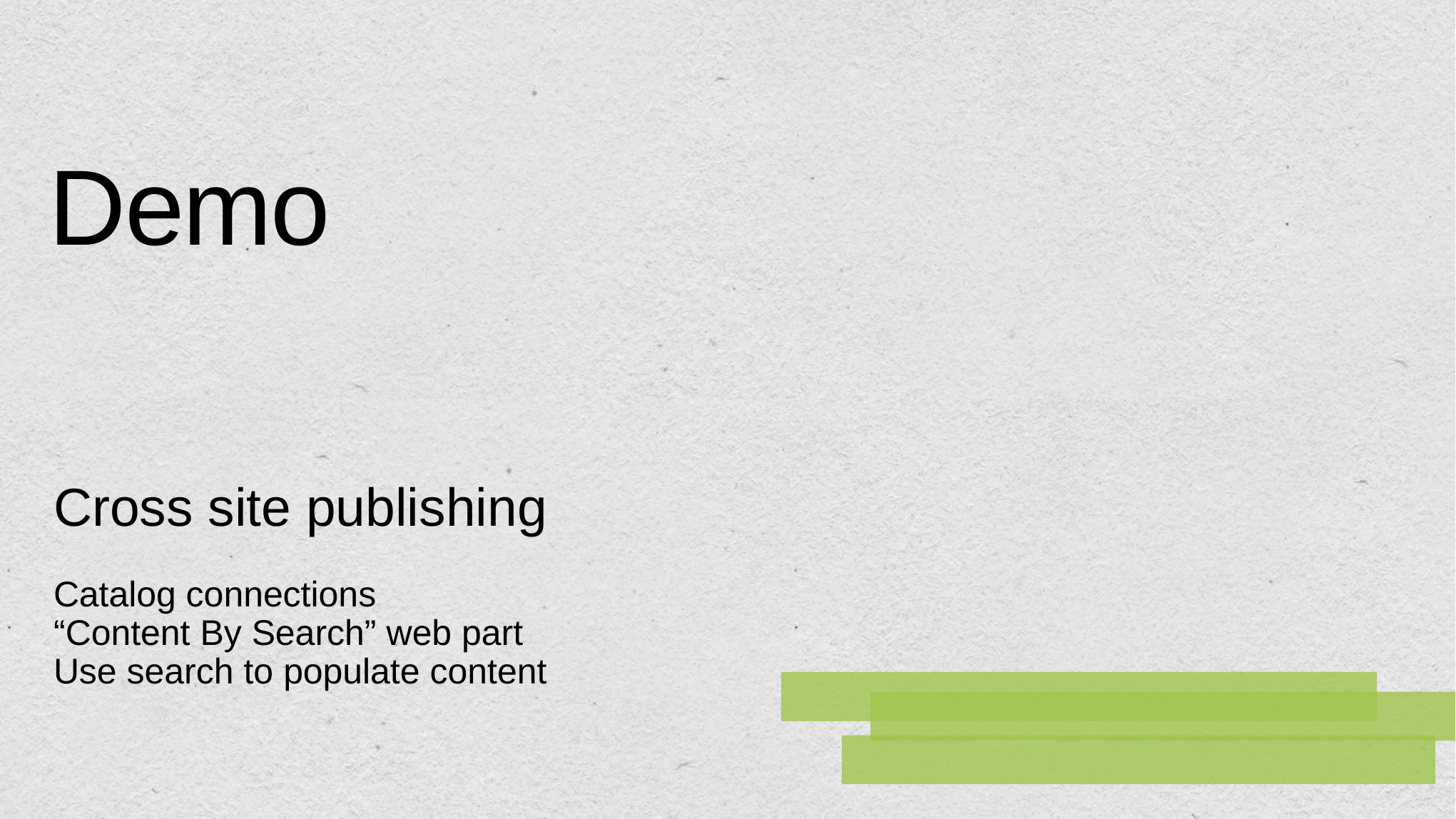

# Demo
Cross site publishing
Catalog connections
“Content By Search” web part
Use search to populate content